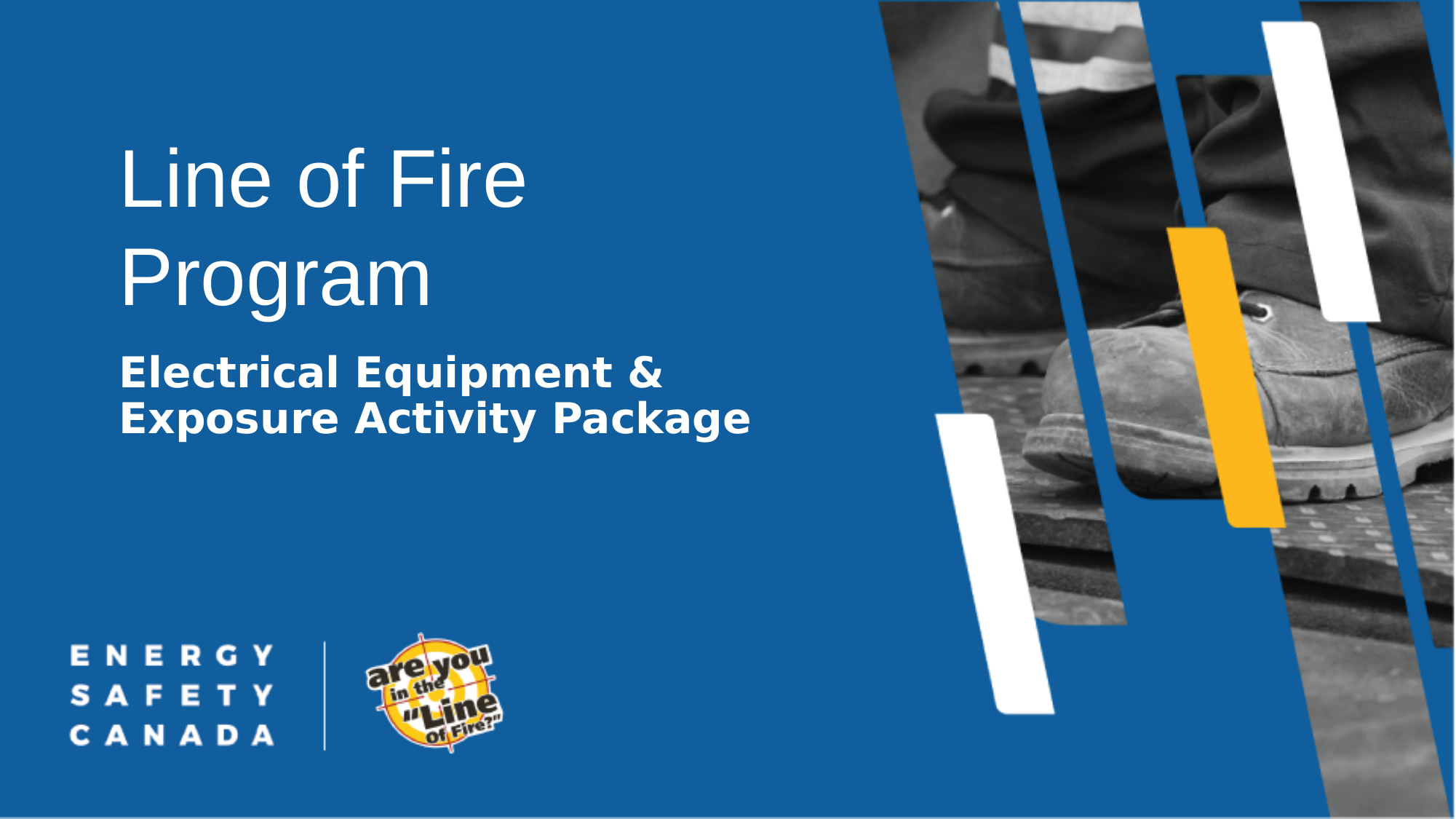

Line of Fire Program
Electrical Equipment & Exposure Activity Package